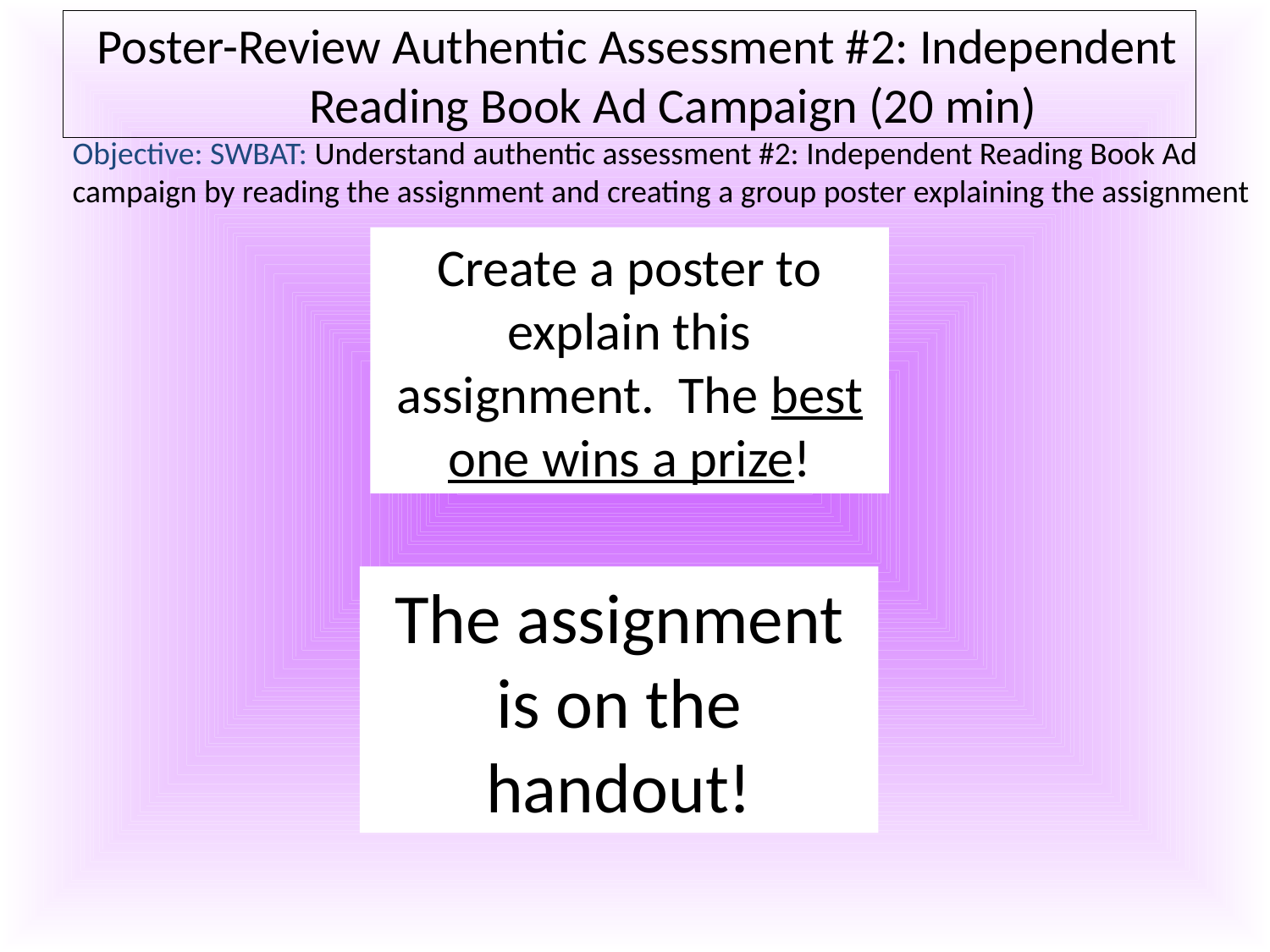

Poster-Review Authentic Assessment #2: Independent Reading Book Ad Campaign (20 min)
Objective: SWBAT: Understand authentic assessment #2: Independent Reading Book Ad
campaign by reading the assignment and creating a group poster explaining the assignment

Create a poster to explain this assignment.  The best one wins a prize!
The assignment is on the handout!